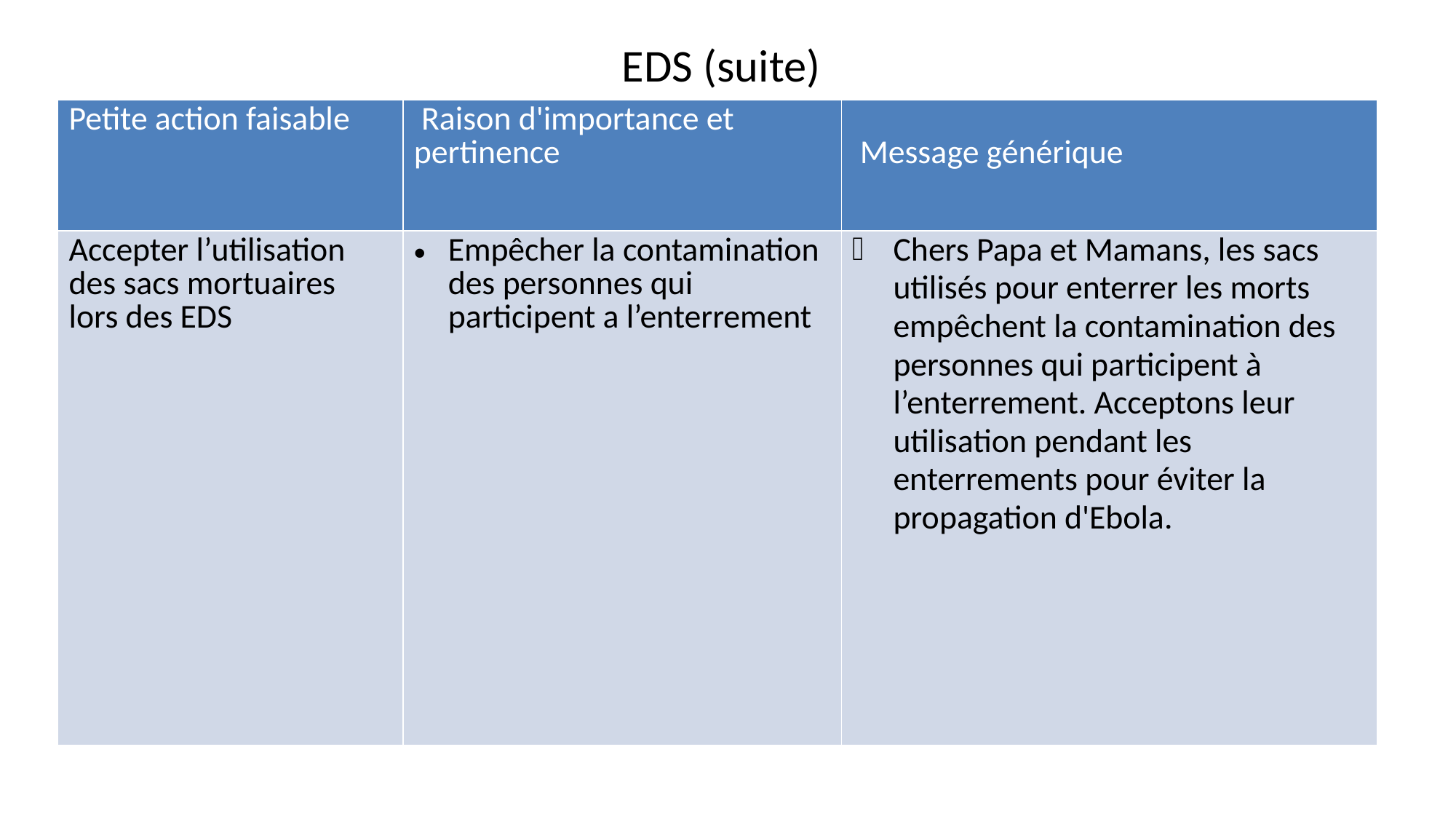

# EDS (suite)
| Petite action faisable | Raison d'importance et pertinence | Message générique |
| --- | --- | --- |
| Accepter l’utilisation des sacs mortuaires lors des EDS | Empêcher la contamination des personnes qui participent a l’enterrement | Chers Papa et Mamans, les sacs utilisés pour enterrer les morts empêchent la contamination des personnes qui participent à l’enterrement. Acceptons leur utilisation pendant les enterrements pour éviter la propagation d'Ebola. |